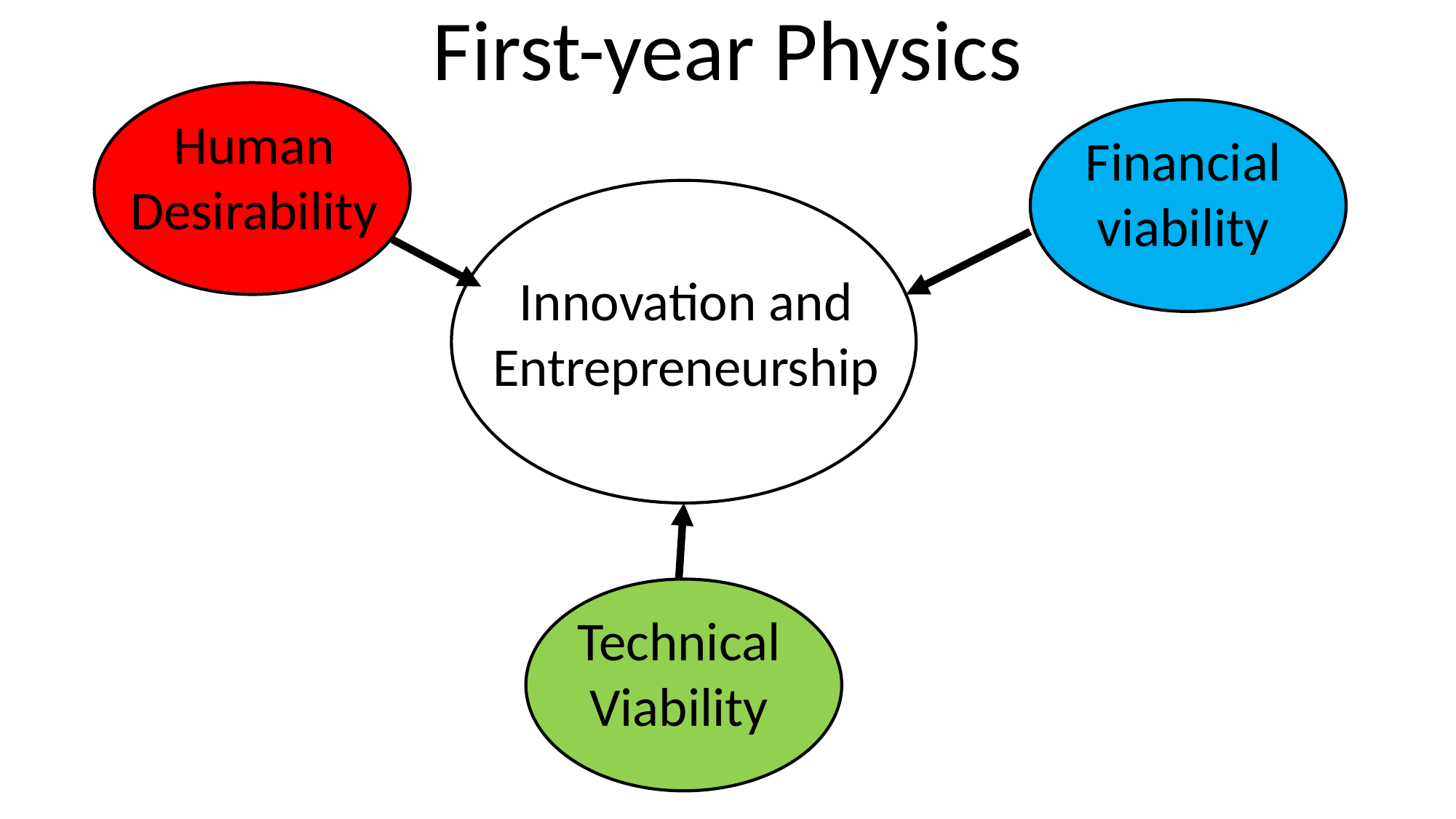

# First-year Physics

Human Desirability

Financial viability

Innovation and Entrepreneurship

Technical Viability